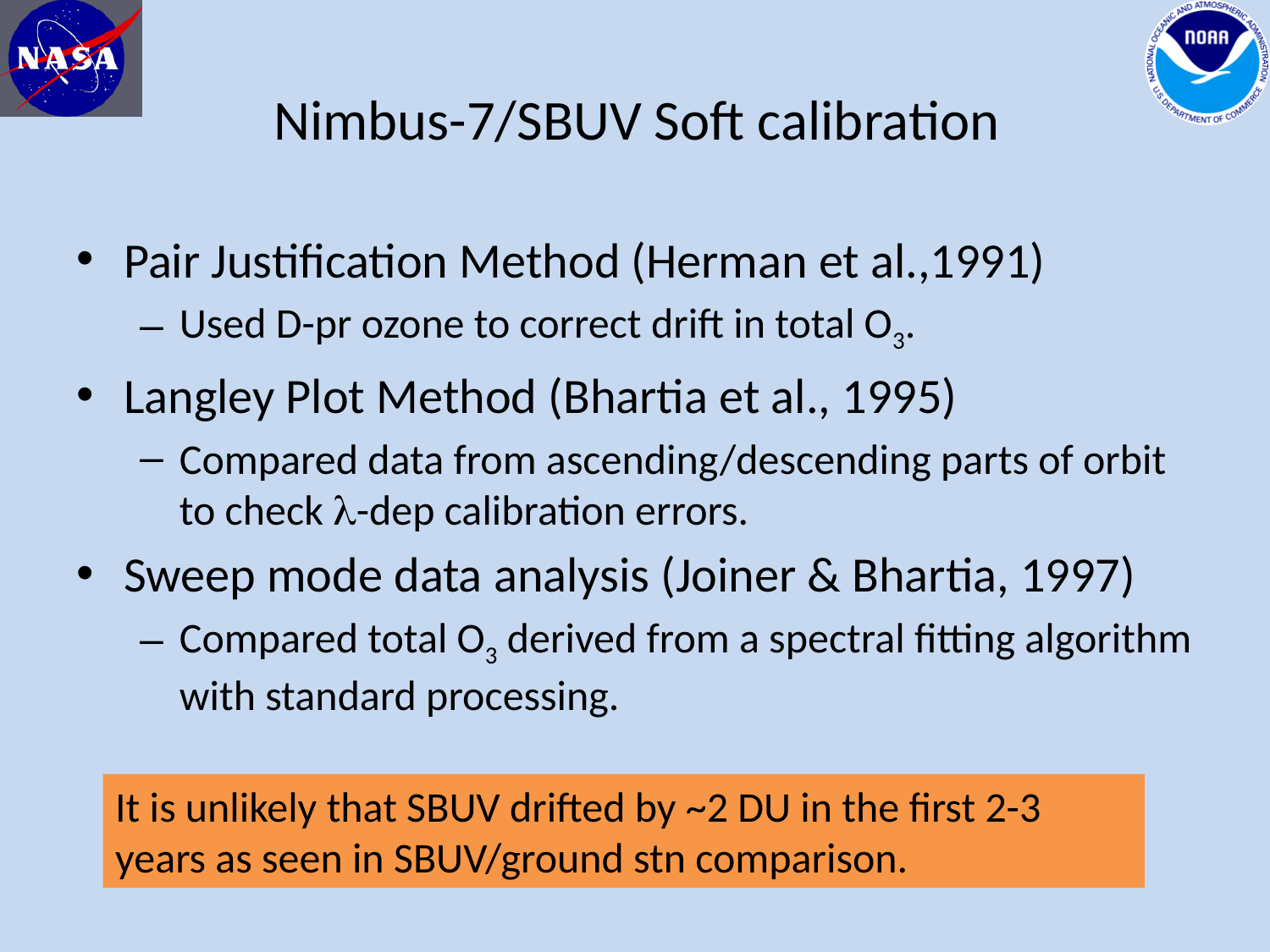

# Nimbus-7/SBUV Soft calibration
Pair Justification Method (Herman et al.,1991)
Used D-pr ozone to correct drift in total O3.
Langley Plot Method (Bhartia et al., 1995)
Compared data from ascending/descending parts of orbit  to check λ-dep calibration errors.
Sweep mode data analysis (Joiner & Bhartia, 1997)
Compared total O3 derived from a spectral fitting algorithm with standard processing.
It is unlikely that SBUV drifted by ~2 DU in the first 2-3 years as seen in SBUV/ground stn comparison.